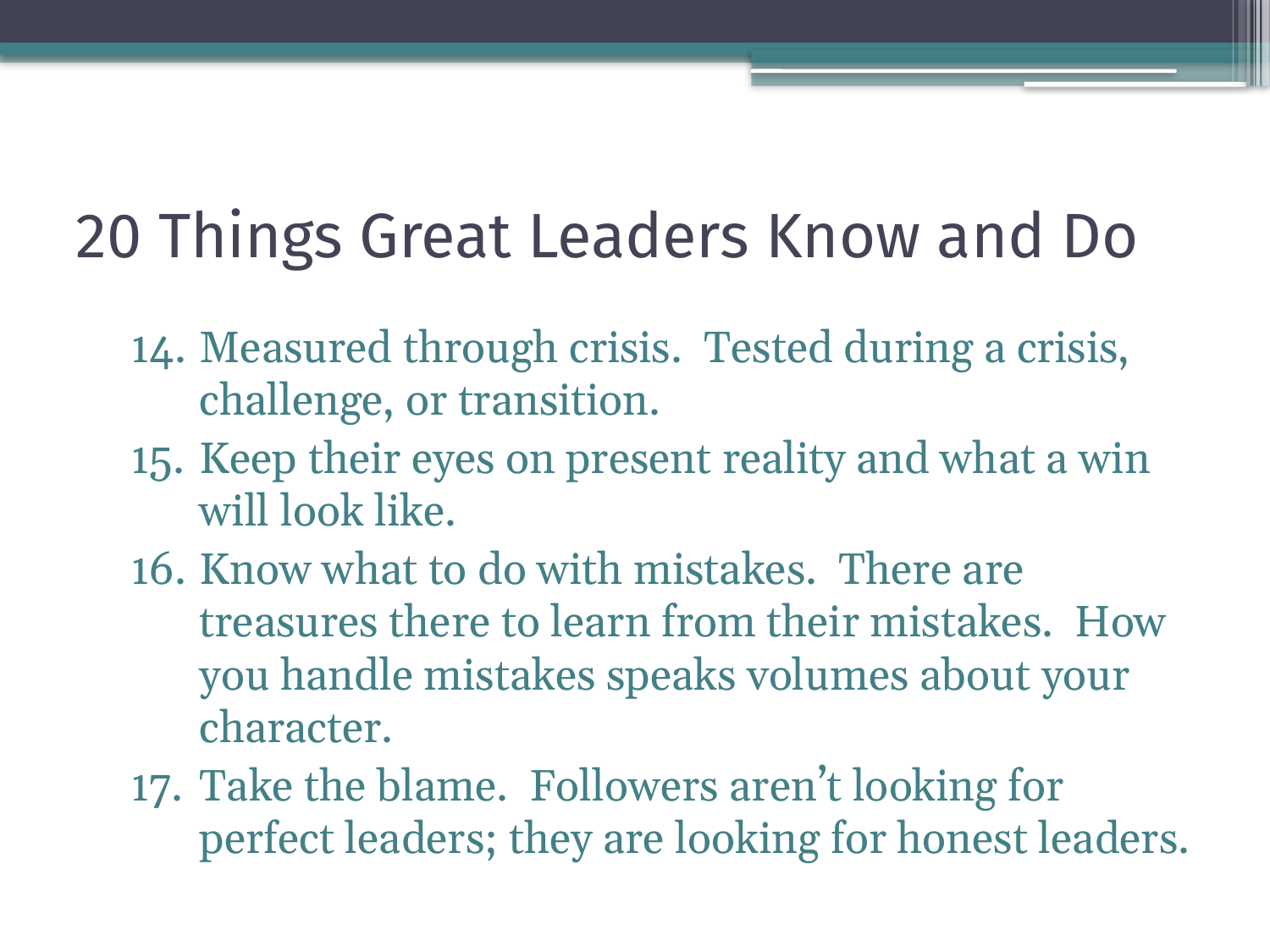

# 20 Things Great Leaders Know and Do
Measured through crisis.  Tested during a crisis, challenge, or transition.
Keep their eyes on present reality and what a win will look like.
Know what to do with mistakes.  There are treasures there to learn from their mistakes.  How you handle mistakes speaks volumes about your character.
Take the blame.  Followers aren’t looking for perfect leaders; they are looking for honest leaders.